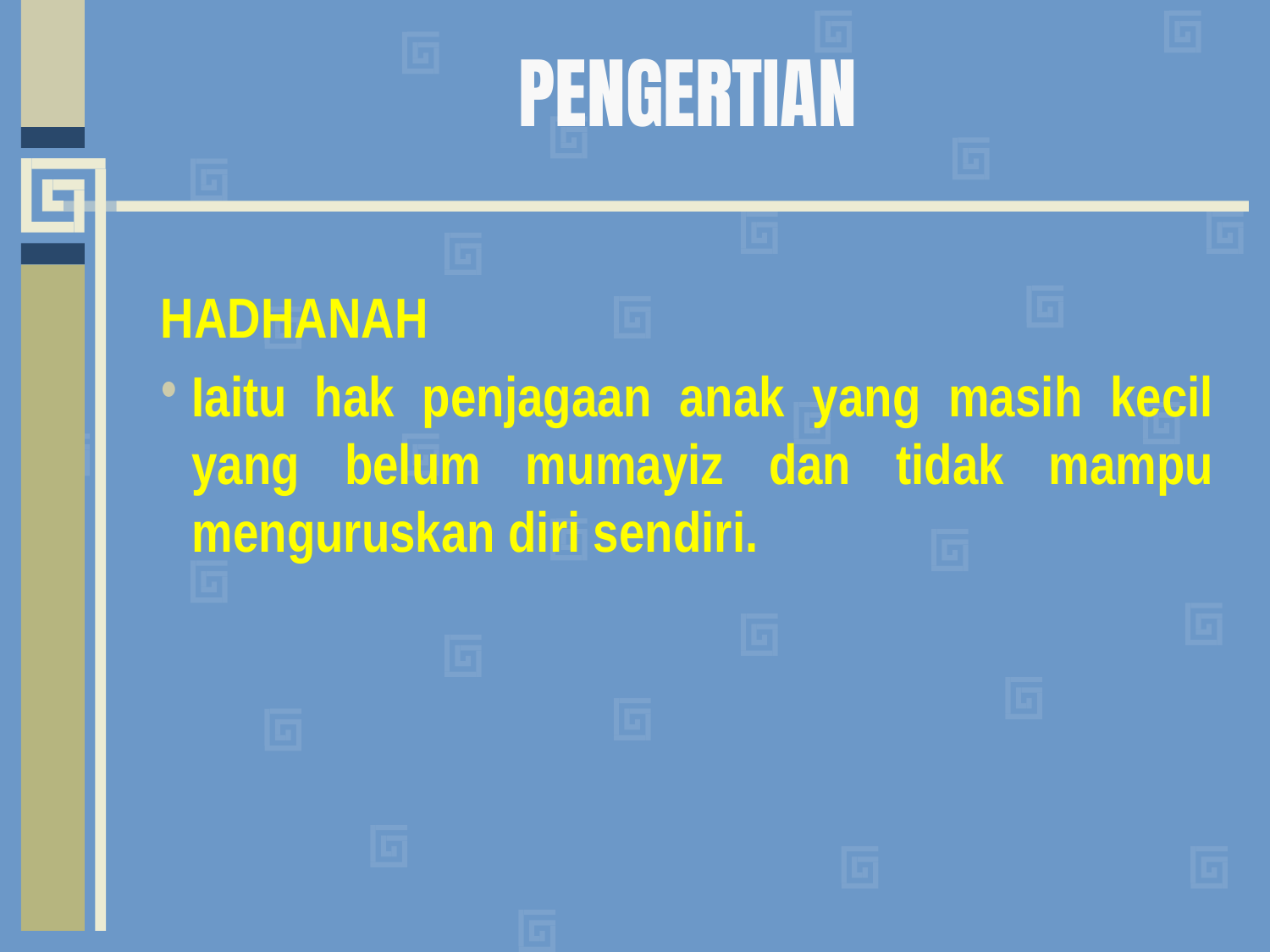

# PENGERTIAN
HADHANAH
Iaitu hak penjagaan anak yang masih kecil yang belum mumayiz dan tidak mampu menguruskan diri sendiri.